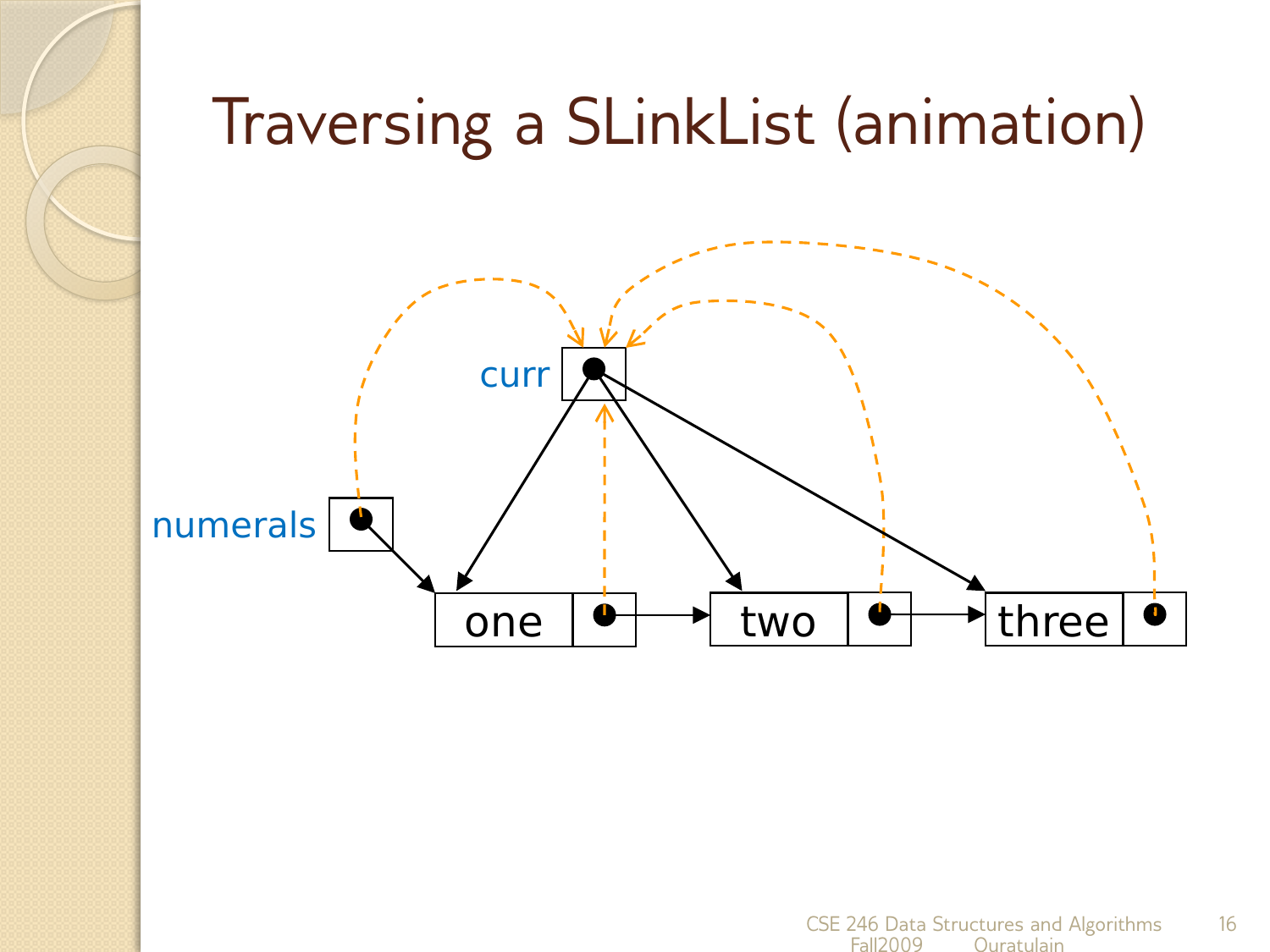

# Traversing a SLinkList (animation)

curr

numerals

two

three

one

CSE 246 Data Structures and Algorithms          Fall2009        Quratulain
16